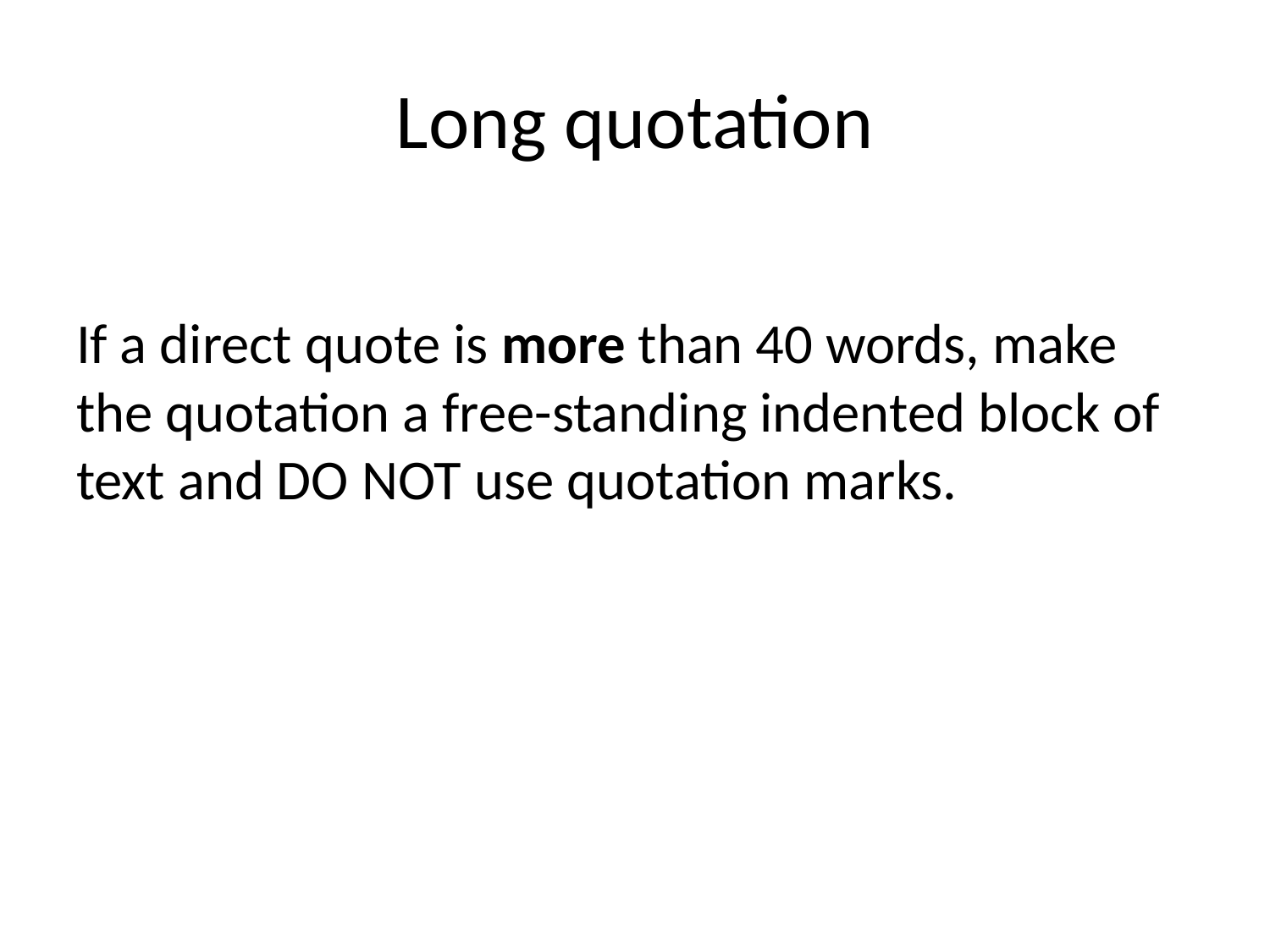

# Long quotation

If a direct quote is more than 40 words, make the quotation a free-standing indented block of text and DO NOT use quotation marks.